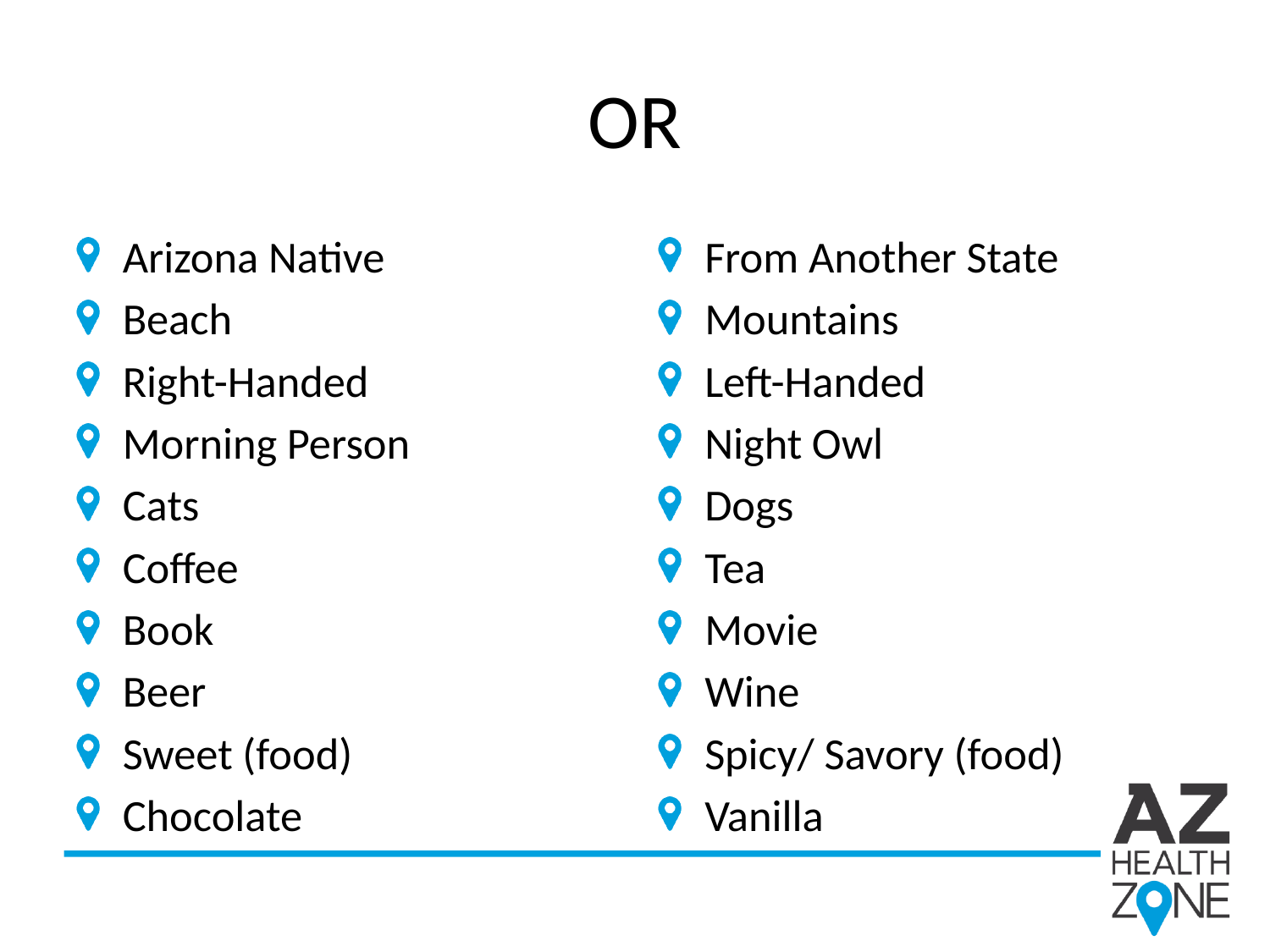

# OR
Arizona Native
Beach
Right-Handed
Morning Person
Cats
Coffee
Book
Beer
Sweet (food)
Chocolate

From Another State
Mountains
Left-Handed
Night Owl
Dogs
Tea
Movie
Wine
Spicy/ Savory (food)
Vanilla